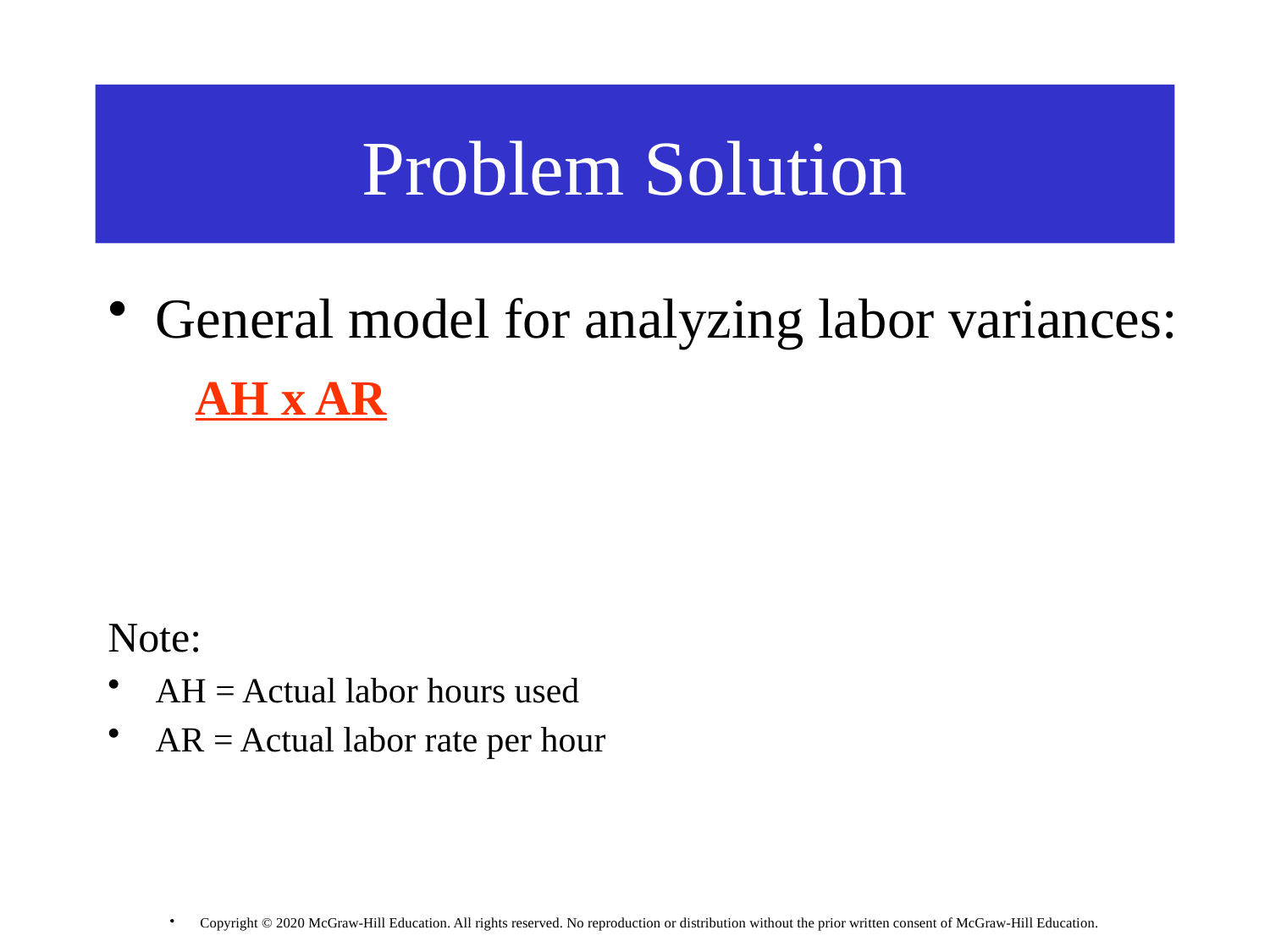

# Problem Solution
General model for analyzing labor variances:
AH x AR
Note:
AH = Actual labor hours used
AR = Actual labor rate per hour